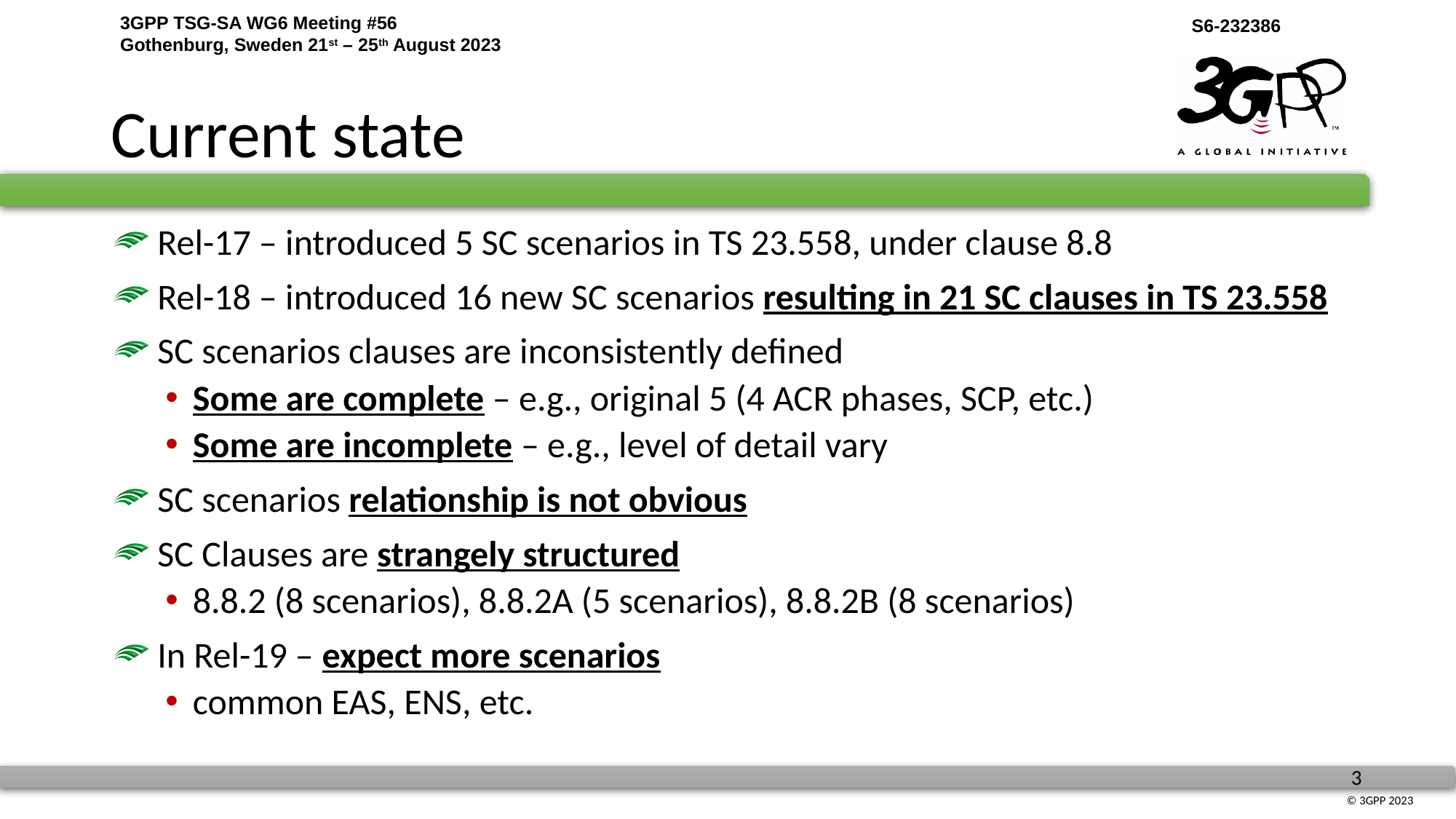

# Current state
 Rel-17 – introduced 5 SC scenarios in TS 23.558, under clause 8.8
 Rel-18 – introduced 16 new SC scenarios resulting in 21 SC clauses in TS 23.558
 SC scenarios clauses are inconsistently defined
Some are complete – e.g., original 5 (4 ACR phases, SCP, etc.)
Some are incomplete – e.g., level of detail vary
 SC scenarios relationship is not obvious
 SC Clauses are strangely structured
8.8.2 (8 scenarios), 8.8.2A (5 scenarios), 8.8.2B (8 scenarios)
 In Rel-19 – expect more scenarios
common EAS, ENS, etc.